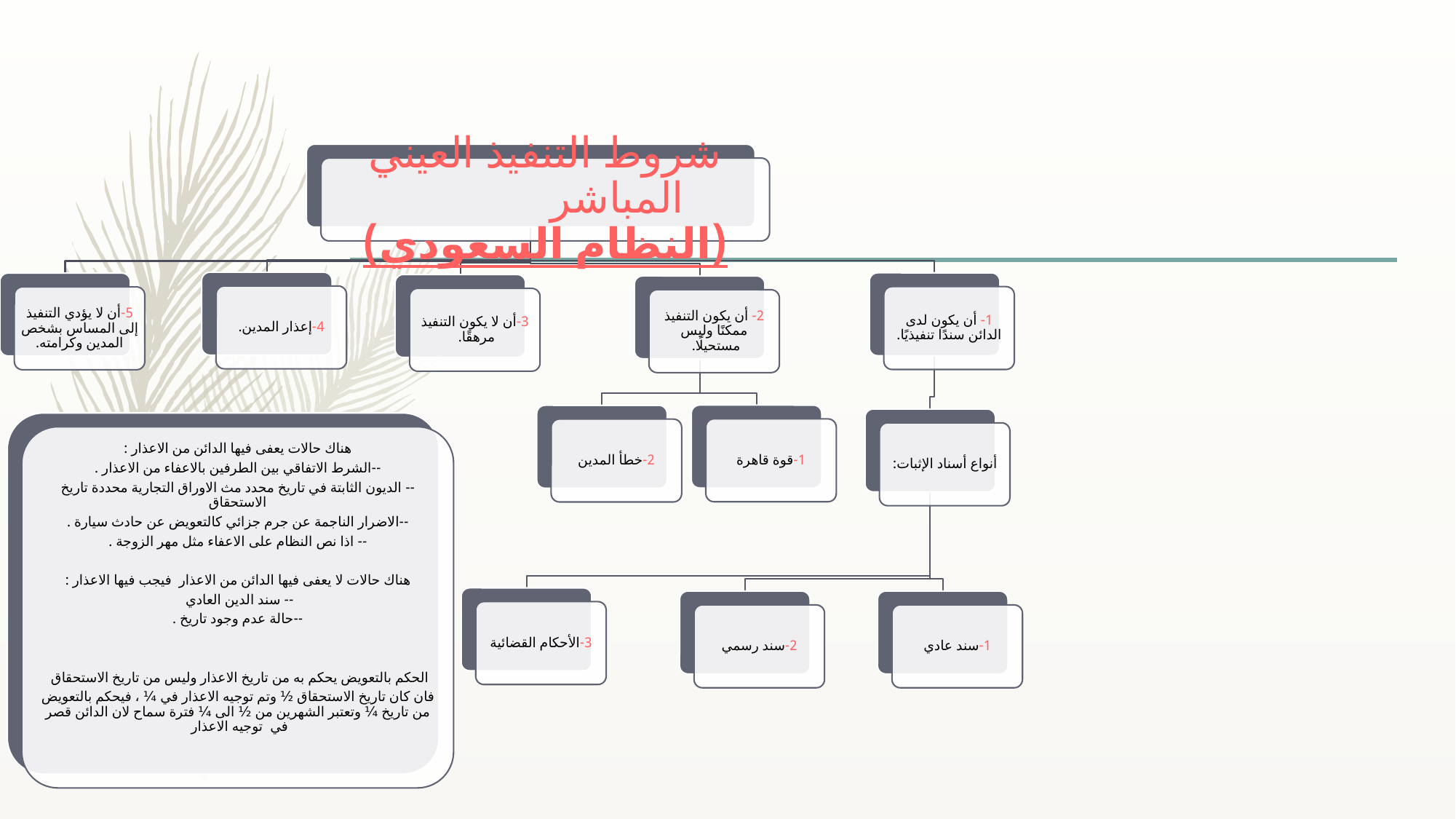

شروط التنفيذ العيني المباشر              (النظام السعودي)
5-أن لا يؤدي التنفيذ إلى المساس بشخص المدين وكرامته.
4-إعذار المدين.
3-أن لا يكون التنفيذ مرهقًا.
2- أن يكون التنفيذ ممكنًا وليس مستحيلًا.
2-خطأ المدين
1-قوة قاهرة
1- أن يكون لدى الدائن سندًا تنفيذيًا.
أنواع أسناد الإثبات:
3-الأحكام القضائية
2-سند رسمي
1-سند عادي
هناك حالات يعفى فيها الدائن من الاعذار :
--الشرط الاتفاقي بين الطرفين بالاعفاء من الاعذار .
-- الديون الثابتة في تاريخ محدد مث الاوراق التجارية محددة تاريخ الاستحقاق
--الاضرار الناجمة عن جرم جزائي كالتعويض عن حادث سيارة .
-- اذا نص النظام على الاعفاء مثل مهر الزوجة .

هناك حالات لا يعفى فيها الدائن من الاعذار  فيجب فيها الاعذار :
-- سند الدين العادي
--حالة عدم وجود تاريخ .

الحكم بالتعويض يحكم به من تاريخ الاعذار وليس من تاريخ الاستحقاق
فان كان تاريخ الاستحقاق ½ وتم توجيه الاعذار في ¼ ، فيحكم بالتعويض من تاريخ ¼ وتعتبر الشهرين من ½ الى ¼ فترة سماح لان الدائن قصر في  توجيه الاعذار